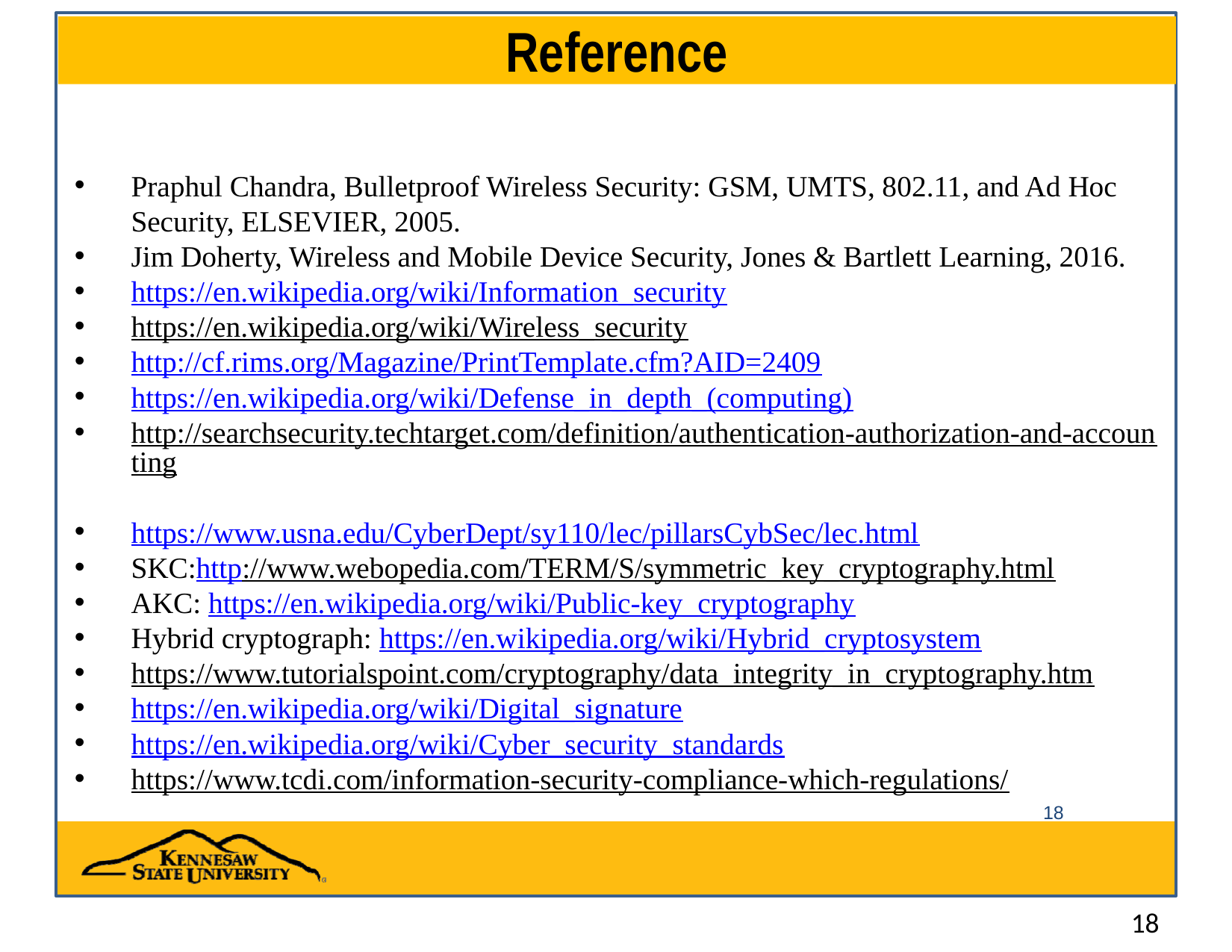

# Reference
Praphul Chandra, Bulletproof Wireless Security: GSM, UMTS, 802.11, and Ad Hoc Security, ELSEVIER, 2005.
Jim Doherty, Wireless and Mobile Device Security, Jones & Bartlett Learning, 2016.
https://en.wikipedia.org/wiki/Information_security
https://en.wikipedia.org/wiki/Wireless_security
http://cf.rims.org/Magazine/PrintTemplate.cfm?AID=2409
https://en.wikipedia.org/wiki/Defense_in_depth_(computing)
http://searchsecurity.techtarget.com/definition/authentication-authorization-and-accounting
https://www.usna.edu/CyberDept/sy110/lec/pillarsCybSec/lec.html
SKC:http://www.webopedia.com/TERM/S/symmetric_key_cryptography.html
AKC: https://en.wikipedia.org/wiki/Public-key_cryptography
Hybrid cryptograph: https://en.wikipedia.org/wiki/Hybrid_cryptosystem
https://www.tutorialspoint.com/cryptography/data_integrity_in_cryptography.htm
https://en.wikipedia.org/wiki/Digital_signature
https://en.wikipedia.org/wiki/Cyber_security_standards
https://www.tcdi.com/information-security-compliance-which-regulations/

18